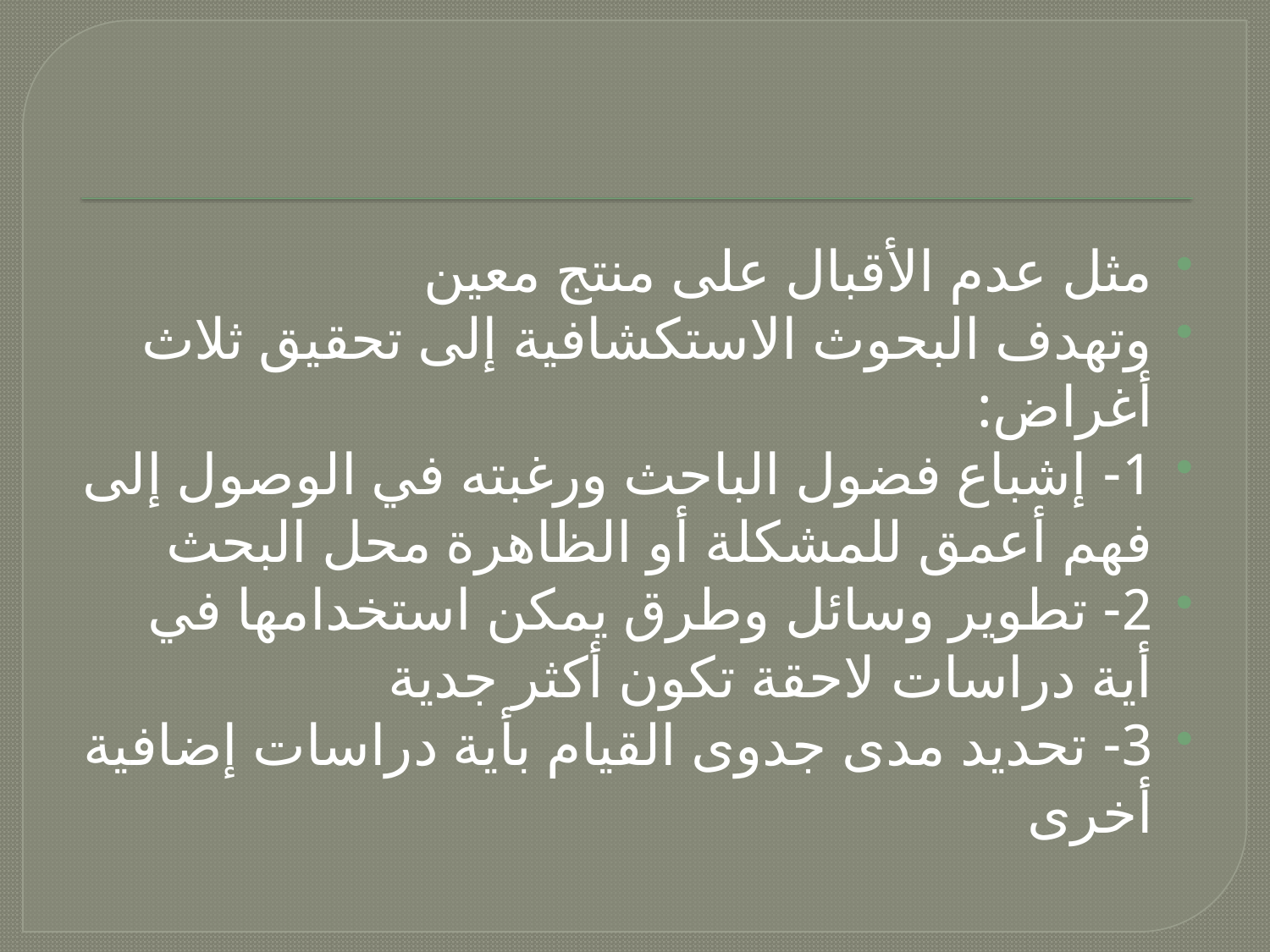

#
مثل عدم الأقبال على منتج معين
وتهدف البحوث الاستكشافية إلى تحقيق ثلاث أغراض:
1- إشباع فضول الباحث ورغبته في الوصول إلى فهم أعمق للمشكلة أو الظاهرة محل البحث
2- تطوير وسائل وطرق يمكن استخدامها في أية دراسات لاحقة تكون أكثر جدية
3- تحديد مدى جدوى القيام بأية دراسات إضافية أخرى